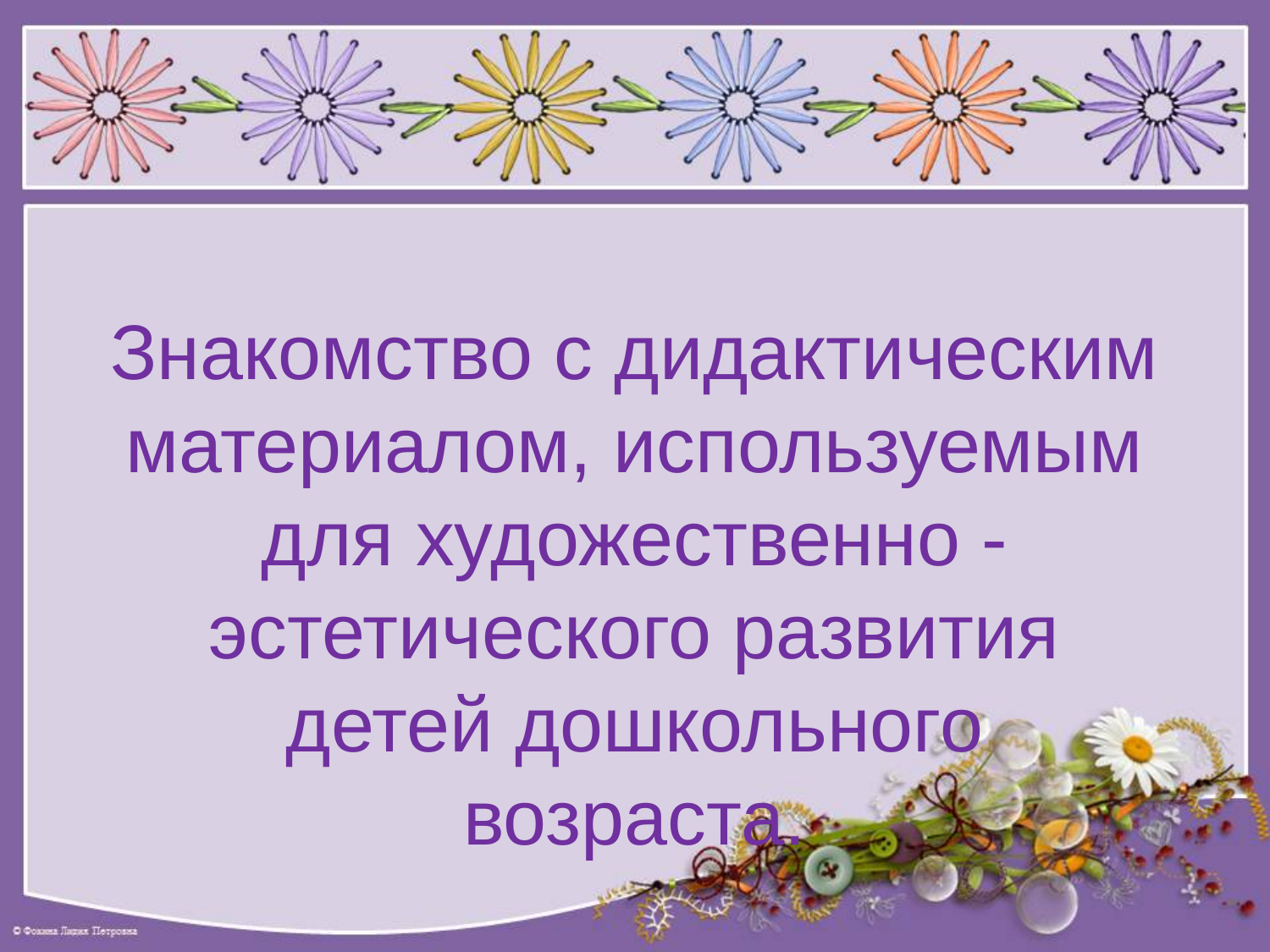

# Знакомство с дидактическим материалом, используемым для художественно - эстетического развития детей дошкольного возраста.